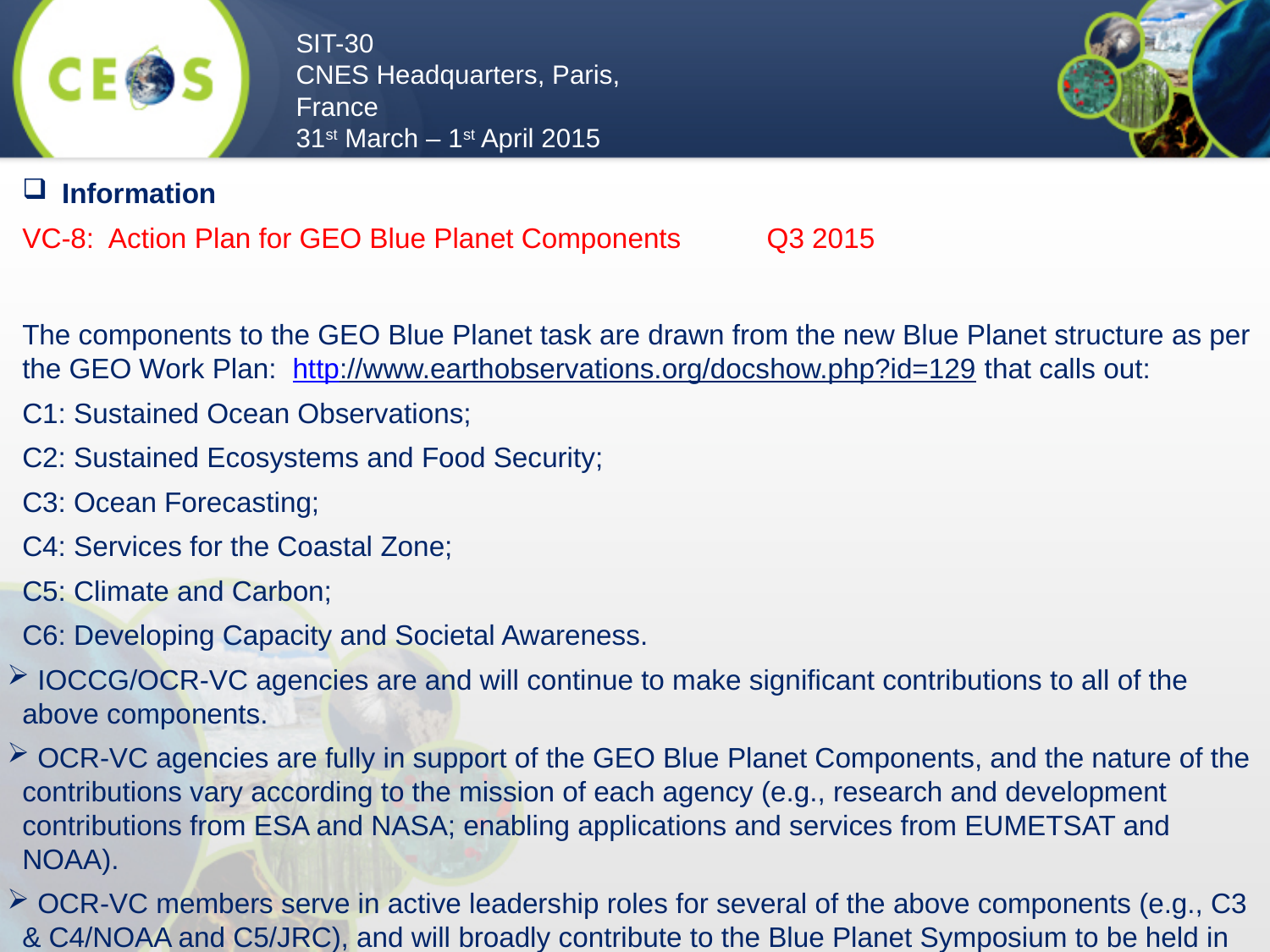

Information
VC-8:  Action Plan for GEO Blue Planet Components           Q3 2015

The components to the GEO Blue Planet task are drawn from the new Blue Planet structure as per the GEO Work Plan:  http://www.earthobservations.org/docshow.php?id=129 that calls out:
C1: Sustained Ocean Observations;
C2: Sustained Ecosystems and Food Security;
C3: Ocean Forecasting;
C4: Services for the Coastal Zone;
C5: Climate and Carbon;
C6: Developing Capacity and Societal Awareness.
 IOCCG/OCR-VC agencies are and will continue to make significant contributions to all of the above components.
 OCR-VC agencies are fully in support of the GEO Blue Planet Components, and the nature of the contributions vary according to the mission of each agency (e.g., research and development contributions from ESA and NASA; enabling applications and services from EUMETSAT and NOAA).
 OCR-VC members serve in active leadership roles for several of the above components (e.g., C3 & C4/NOAA and C5/JRC), and will broadly contribute to the Blue Planet Symposium to be held in Cairns, Australia in May 2015 (hosted by CSIRO)